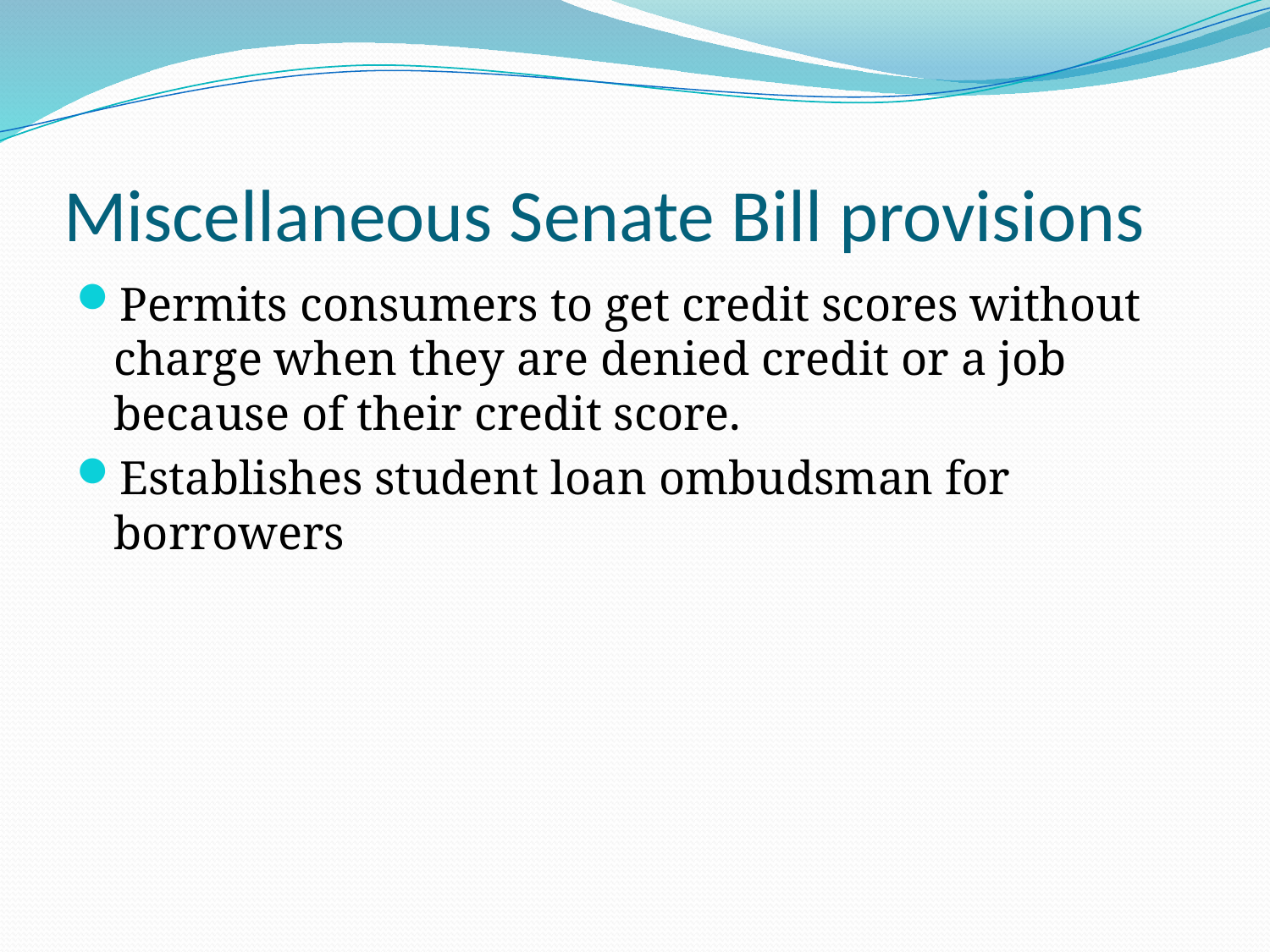

Miscellaneous Senate Bill provisions
Permits consumers to get credit scores without charge when they are denied credit or a job because of their credit score.
Establishes student loan ombudsman for borrowers